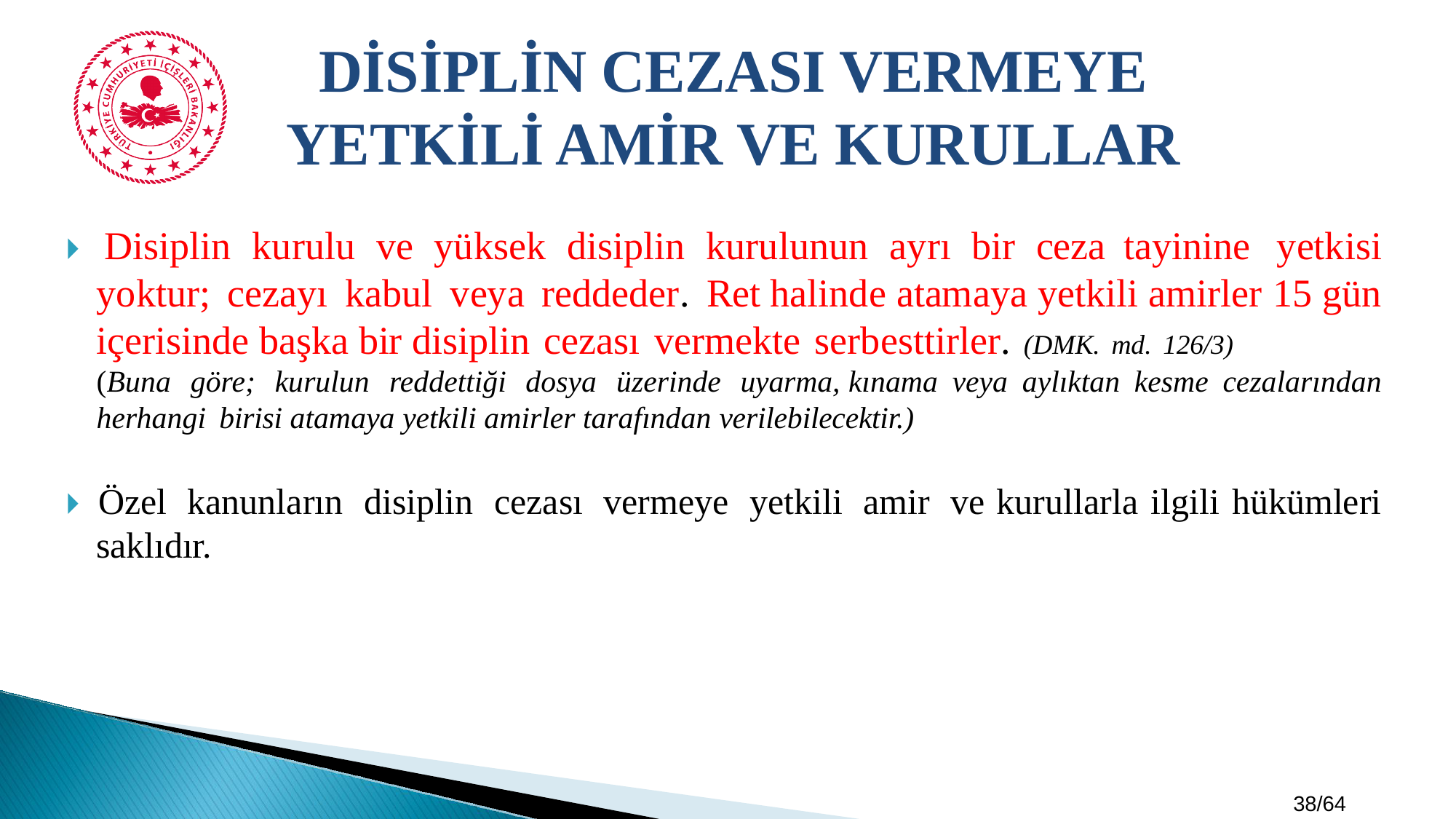

DİSİPLİN CEZASI VERMEYE YETKİLİ AMİR VE KURULLAR
🞂​ Disiplin kurulu ve yüksek disiplin kurulunun ayrı bir ceza tayinine yetkisi yoktur; cezayı kabul veya reddeder. Ret halinde atamaya yetkili amirler 15 gün içerisinde başka bir disiplin cezası vermekte serbesttirler. (DMK. md. 126/3)
	(Buna  göre;  kurulun  reddettiği  dosya  üzerinde  uyarma, kınama veya aylıktan kesme cezalarından herhangi birisi atamaya yetkili amirler tarafından verilebilecektir.)

🞂​ Özel kanunların disiplin cezası vermeye yetkili amir ve kurullarla ilgili hükümleri saklıdır.